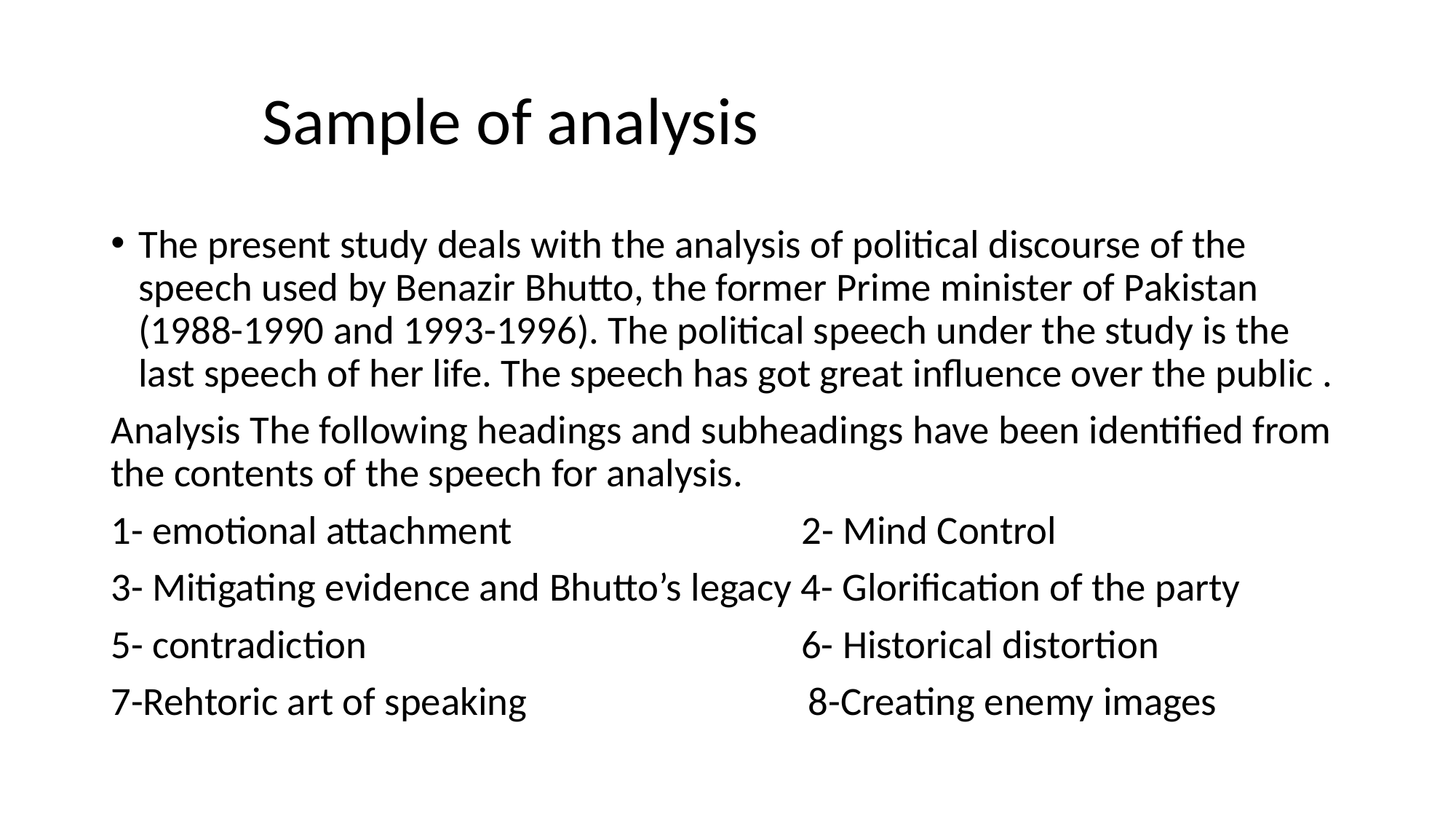

# Sample of analysis
The present study deals with the analysis of political discourse of the speech used by Benazir Bhutto, the former Prime minister of Pakistan (1988-1990 and 1993-1996). The political speech under the study is the last speech of her life. The speech has got great influence over the public .
Analysis The following headings and subheadings have been identified from the contents of the speech for analysis.
1- emotional attachment                                2- Mind Control
3- Mitigating evidence and Bhutto’s legacy 4- Glorification of the party
5- contradiction                                                6- Historical distortion
7-Rehtoric art of speaking                               8-Creating enemy images